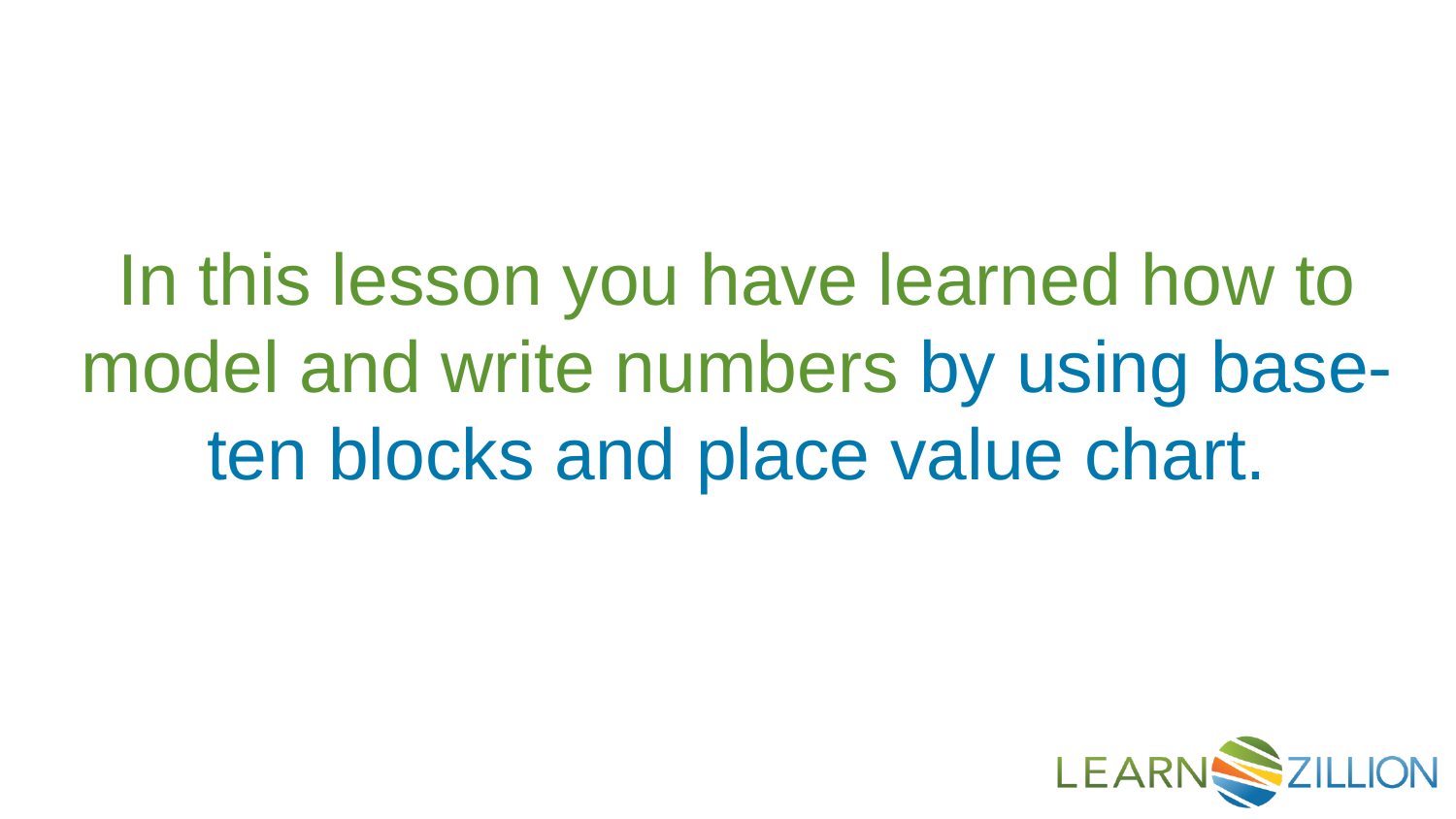

In this lesson you have learned how to model and write numbers by using base-ten blocks and place value chart.